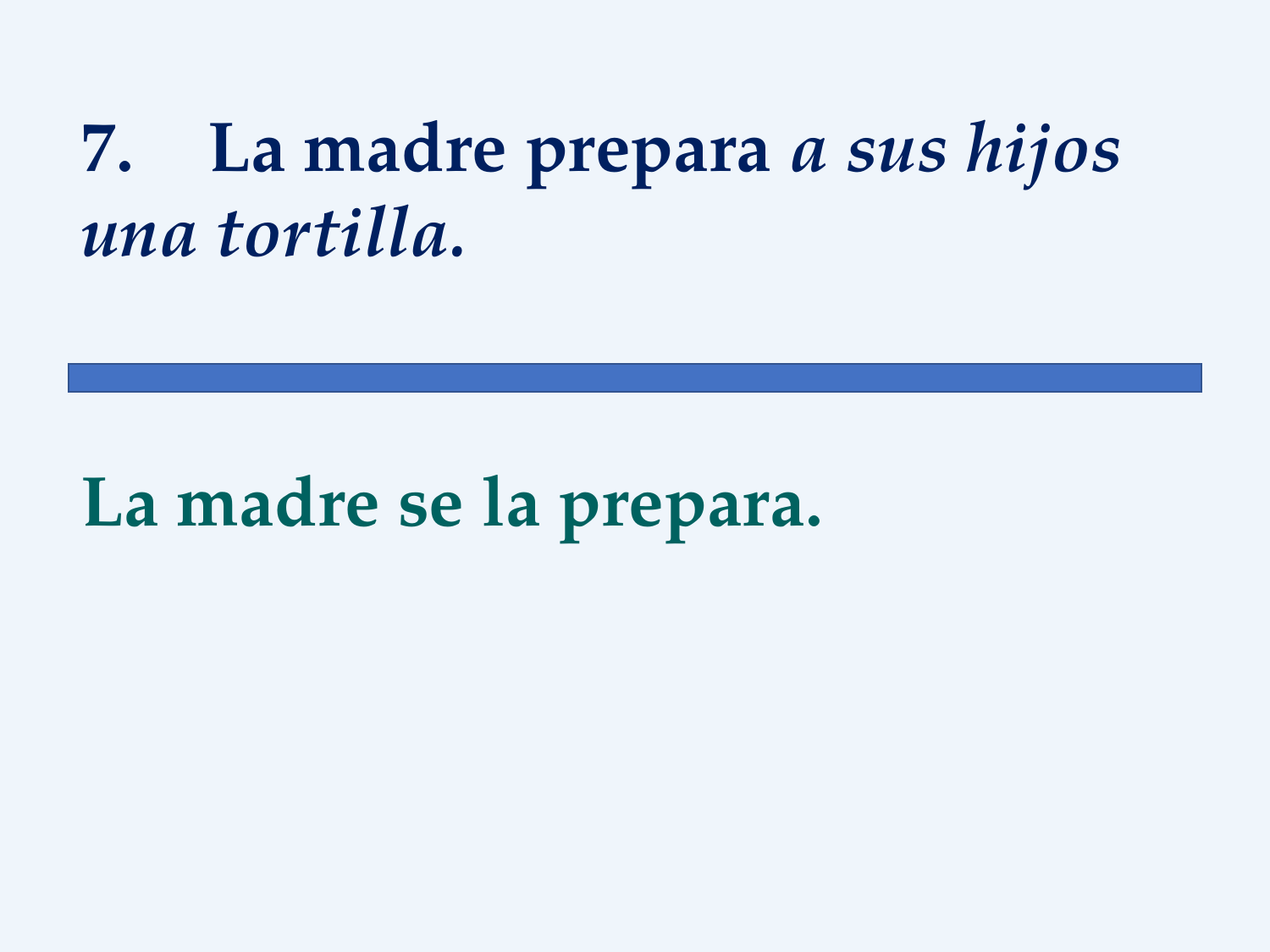

7.	La madre prepara a sus hijos una tortilla.

La madre se la prepara.